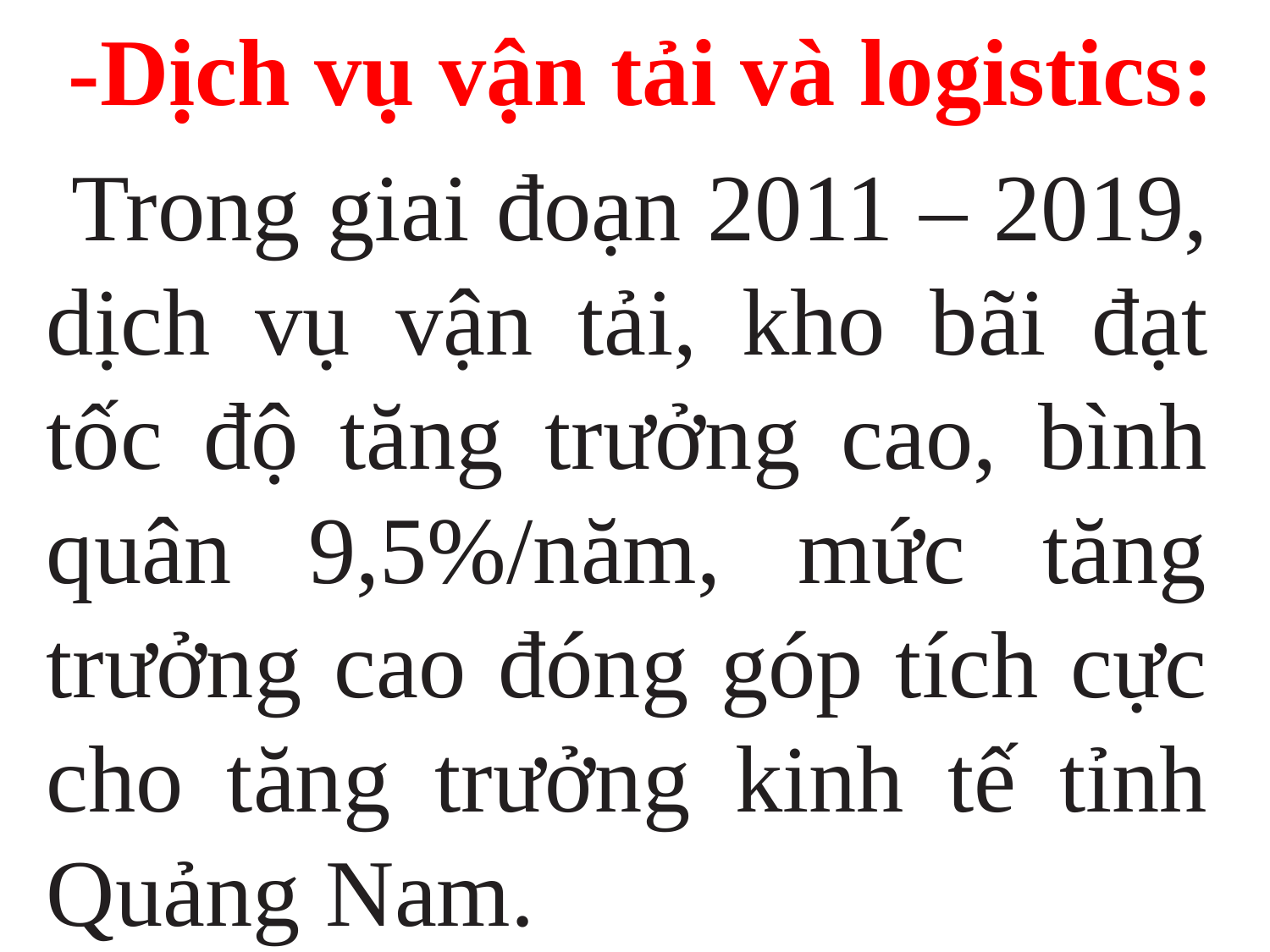

-Dịch vụ vận tải và logistics:
Trong giai đoạn 2011 – 2019, dịch vụ vận tải, kho bãi đạt tốc độ tăng trưởng cao, bình quân 9,5%/năm, mức tăng trưởng cao đóng góp tích cực cho tăng trưởng kinh tế tỉnh Quảng Nam.